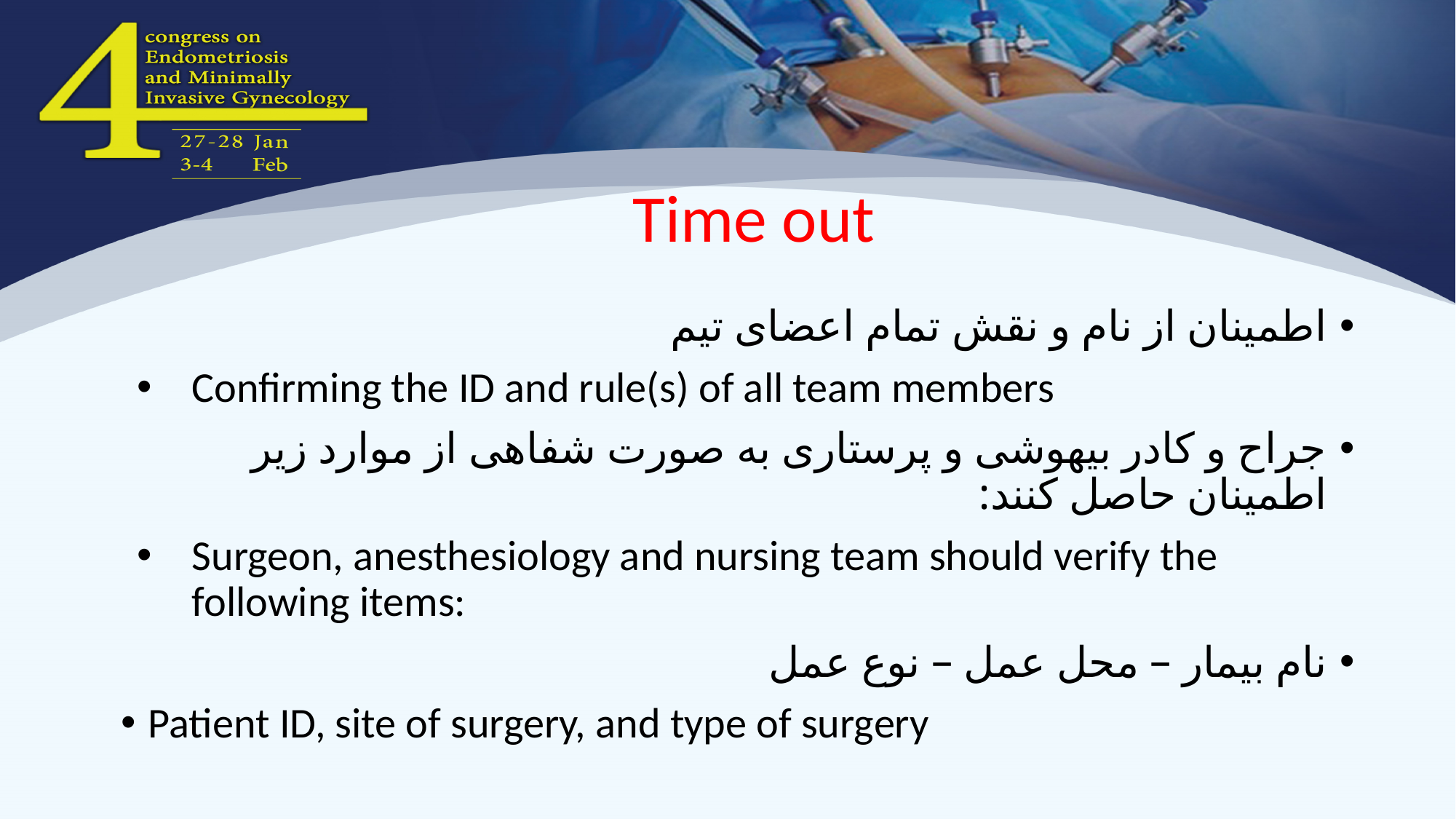

# Time out
اطمینان از نام و نقش تمام اعضای تیم
Confirming the ID and rule(s) of all team members
جراح و کادر بیهوشی و پرستاری به صورت شفاهی از موارد زیر اطمینان حاصل کنند:
Surgeon, anesthesiology and nursing team should verify the following items:
نام بیمار – محل عمل – نوع عمل
Patient ID, site of surgery, and type of surgery